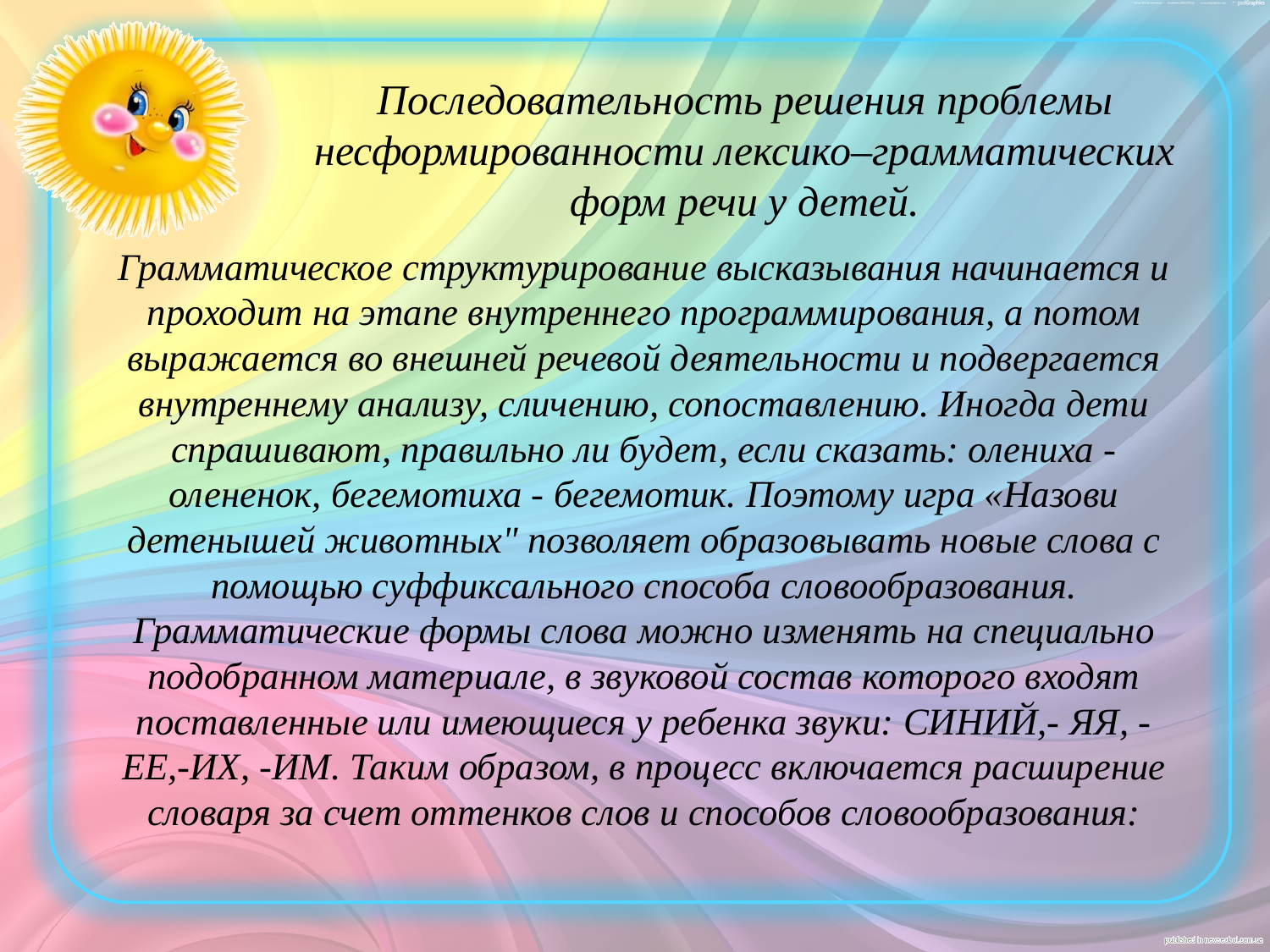

Последовательность решения проблемы несформированности лексико–грамматических форм речи у детей.

# Грамматическое структурирование высказывания начинается и проходит на этапе внутреннего программирования, а потом выражается во внешней речевой деятельности и подвергается внутреннему анализу, сличению, сопоставлению. Иногда дети спрашивают, правильно ли будет, если сказать: олениха -олененок, бегемотиха - бегемотик. Поэтому игра «Назови детенышей животных" позволяет образовывать новые слова с помощью суффиксального способа словообразования. Грамматические формы слова можно изменять на специально подобранном материале, в звуковой состав которого входят поставленные или имеющиеся у ребенка звуки: СИНИЙ,- ЯЯ, -ЕЕ,-ИХ, -ИМ. Таким образом, в процесс включается расширение словаря за счет оттенков слов и способов словообразования: